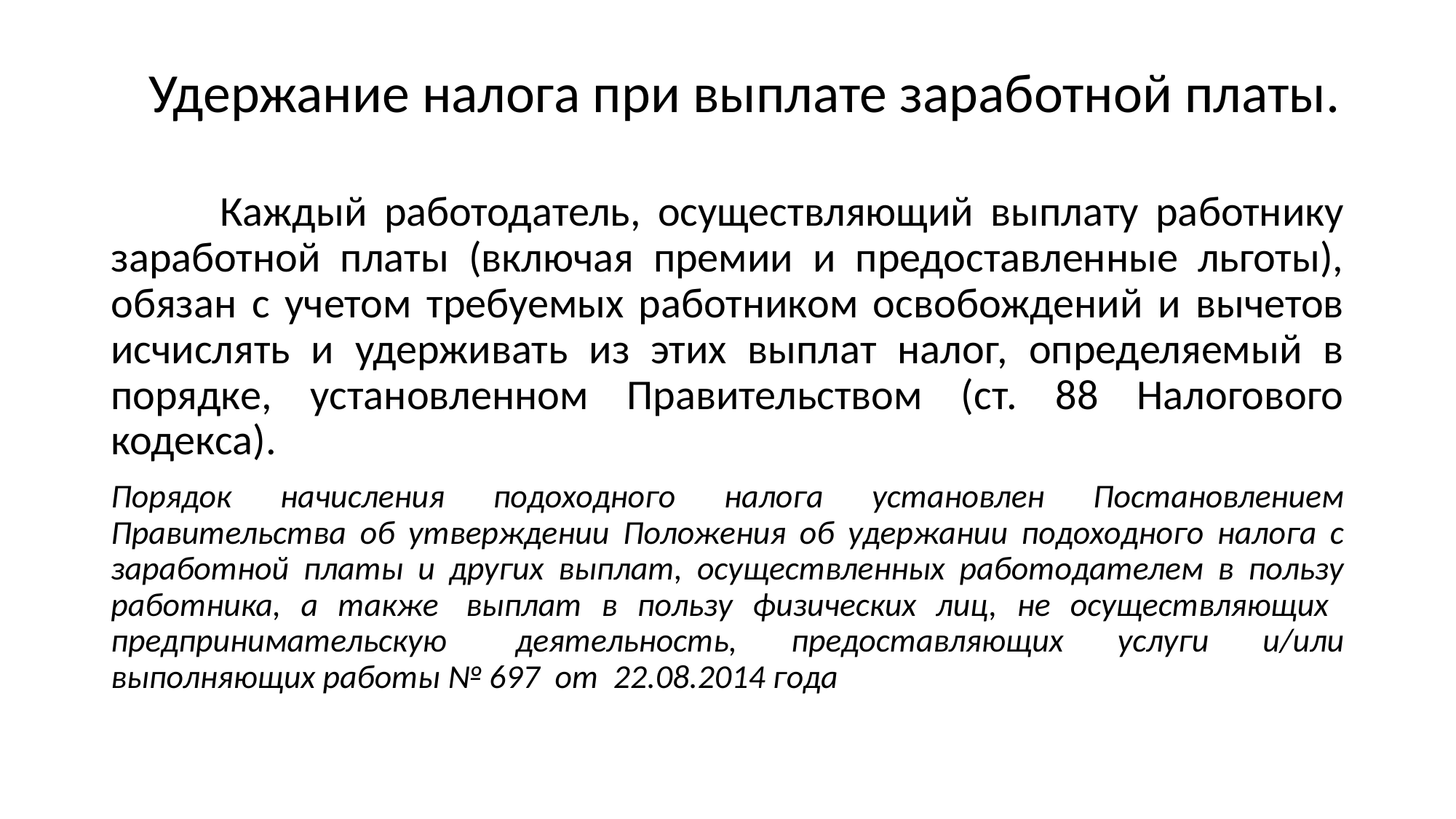

# Удержание налога при выплате заработной платы.

	Каждый работодатель, осуществляющий выплату работнику заработной платы (включая премии и предоставленные льготы), обязан с учетом требуемых работником освобождений и вычетов исчислять и удерживать из этих выплат налог, определяемый в порядке, установленном Правительством (ст. 88 Налогового кодекса).
Порядок начисления подоходного налога установлен Постановлением Правительства об утверждении Положения об удержании подоходного налога с заработной платы и других выплат, осуществленных работодателем в пользу работника, а также  выплат в пользу физических лиц, не осуществляющих   предпринимательскую   деятельность, предоставляющих услуги и/или выполняющих работы № 697  от  22.08.2014 года